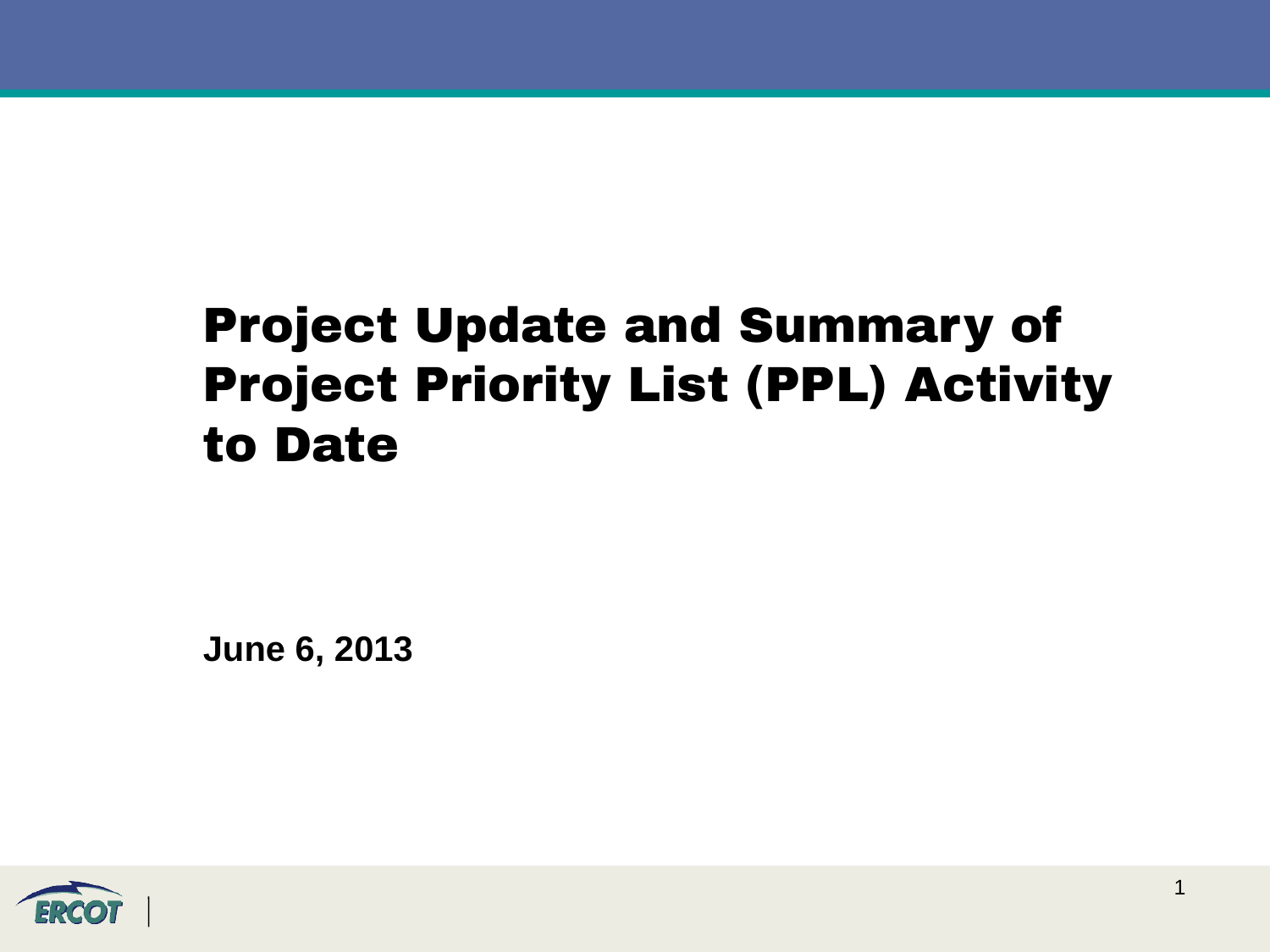

Project Update and Summary of Project Priority List (PPL) Activity to Date

June 6, 2013